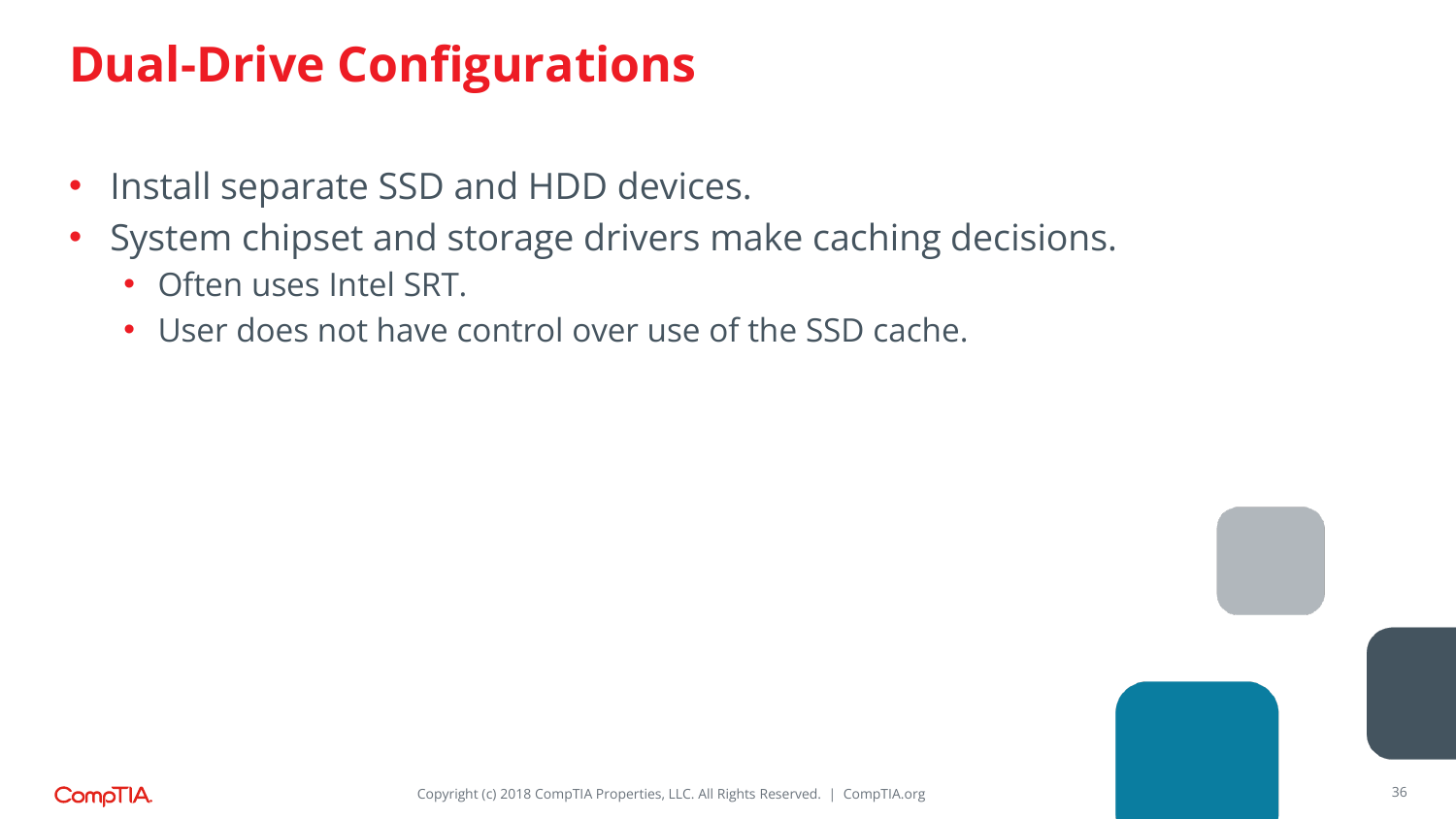

# Dual-Drive Configurations
Install separate SSD and HDD devices.
System chipset and storage drivers make caching decisions.
Often uses Intel SRT.
User does not have control over use of the SSD cache.
36